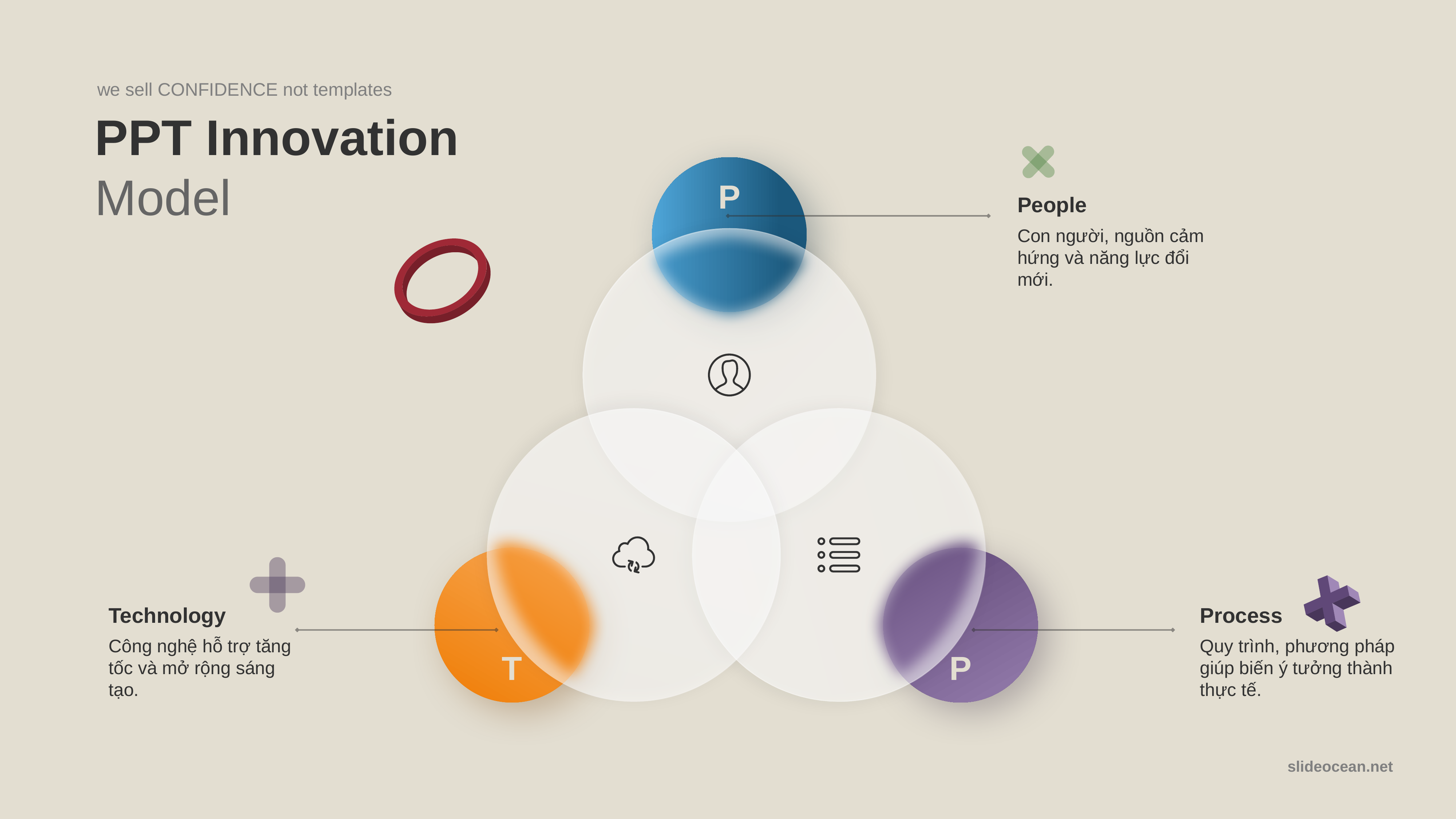

we sell CONFIDENCE not templates
PPT Innovation
Model

P
People
Con người, nguồn cảm hứng và năng lực đổi mới.

Technology
Công nghệ hỗ trợ tăng tốc và mở rộng sáng tạo.
Process
Quy trình, phương pháp giúp biến ý tưởng thành thực tế.
T
P
slideocean.net